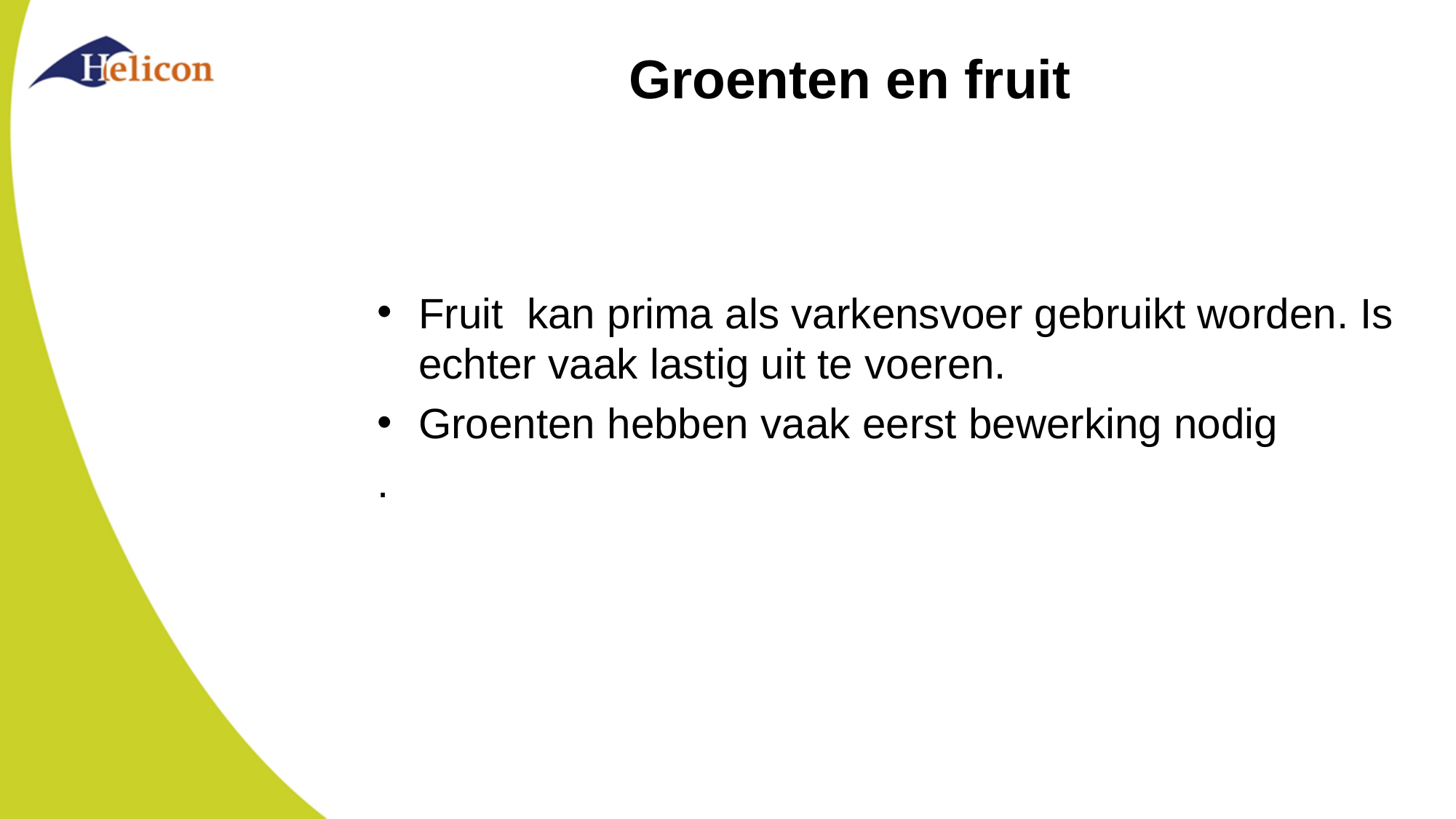

# Groenten en fruit
Fruit  kan prima als varkensvoer gebruikt worden. Is echter vaak lastig uit te voeren.
Groenten hebben vaak eerst bewerking nodig
.